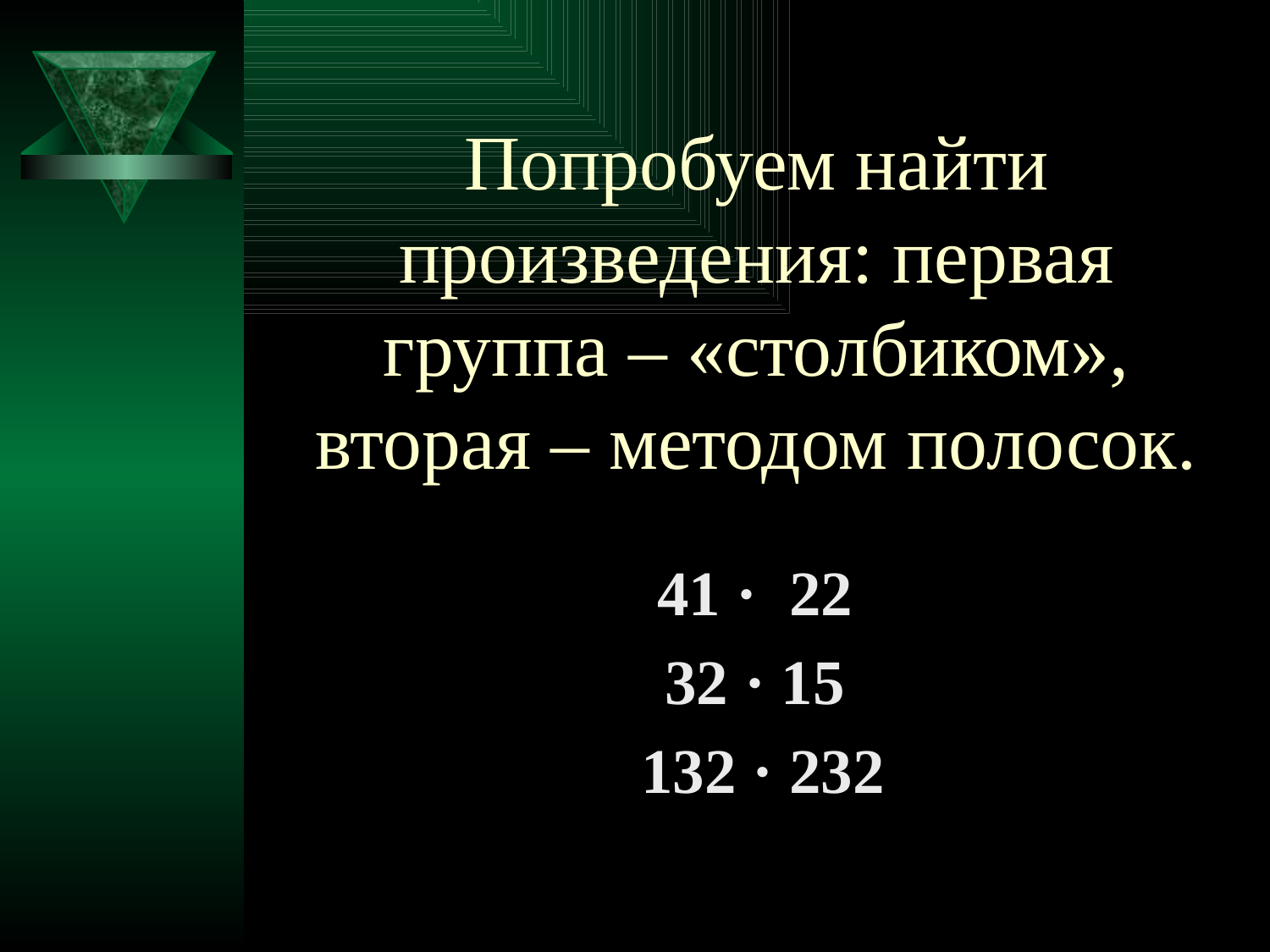

# Попробуем найти произведения: первая группа – «столбиком», вторая – методом полосок.
41 ·  22
32 · 15
 132 · 232